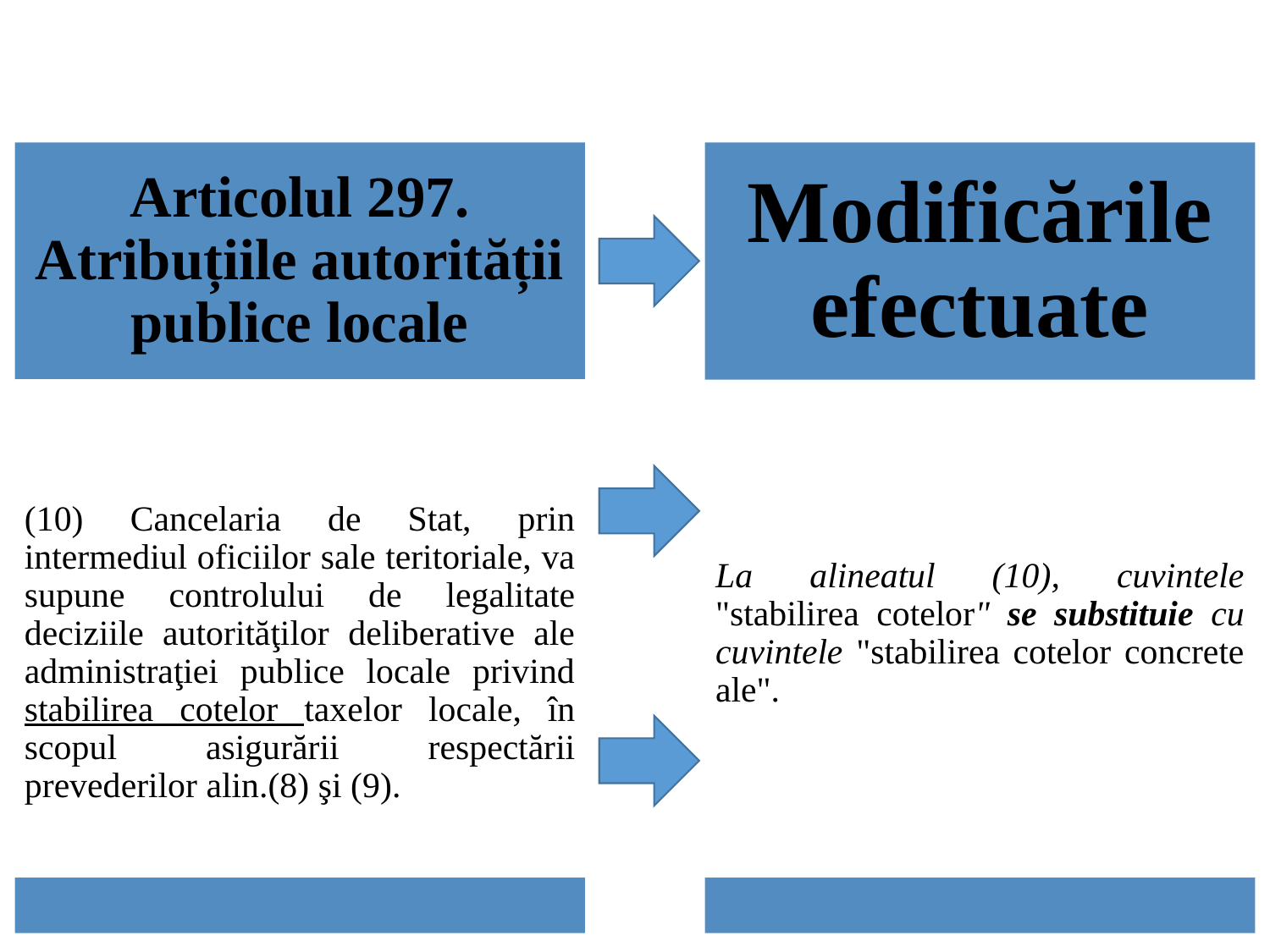

Articolul 297. Atribuțiile autorității publice locale

(10) Cancelaria de Stat, prin intermediul oficiilor sale teritoriale, va supune controlului de legalitate deciziile autorităţilor deliberative ale administraţiei publice locale privind stabilirea cotelor taxelor locale, în scopul asigurării respectării prevederilor alin.(8) şi (9).
Modificările efectuate
La alineatul (10), cuvintele "stabilirea cotelor" se substituie cu cuvintele "stabilirea cotelor concrete ale".

26